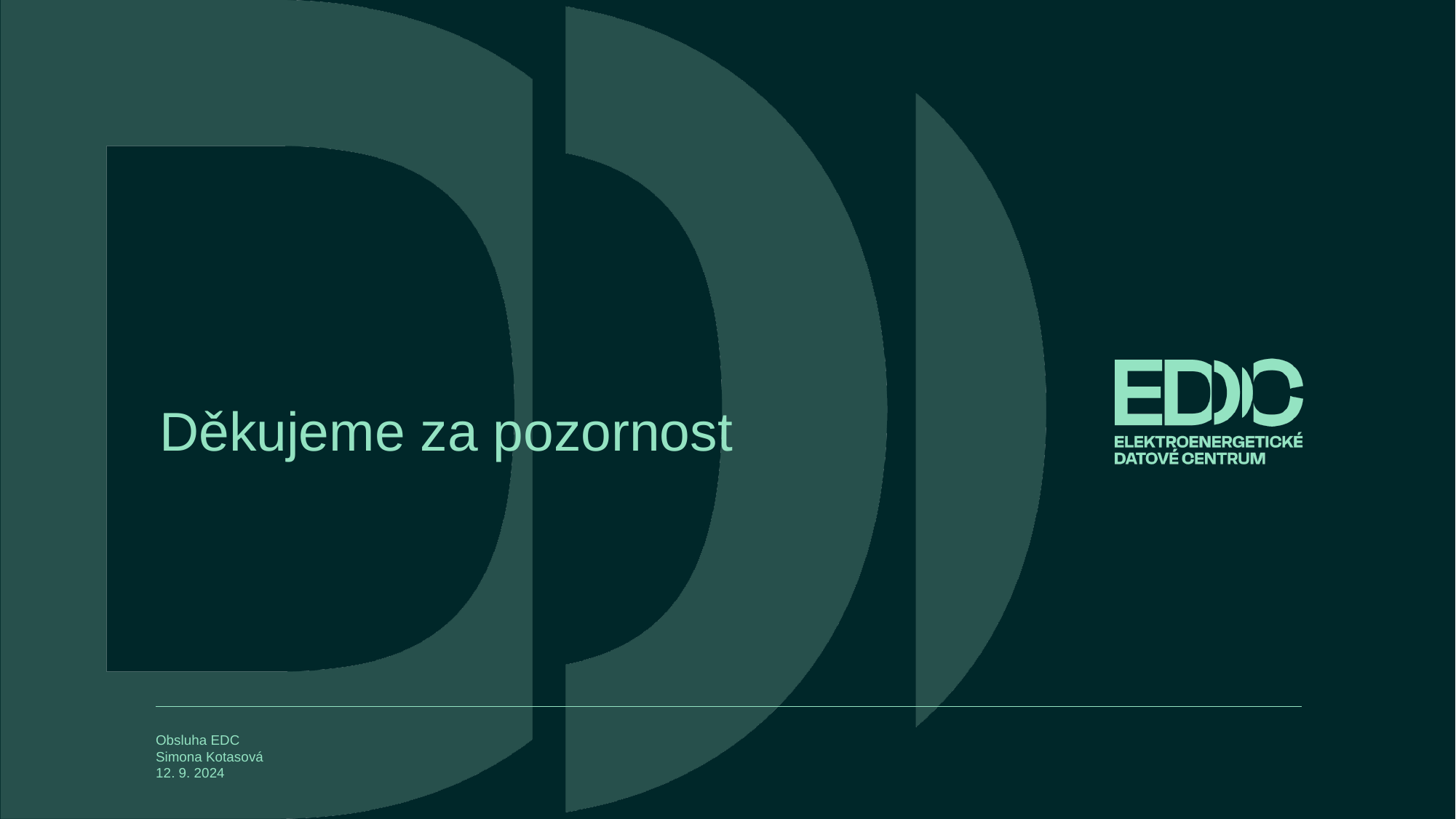

# Děkujeme za pozornost
Obsluha EDC
Simona Kotasová
12. 9. 2024